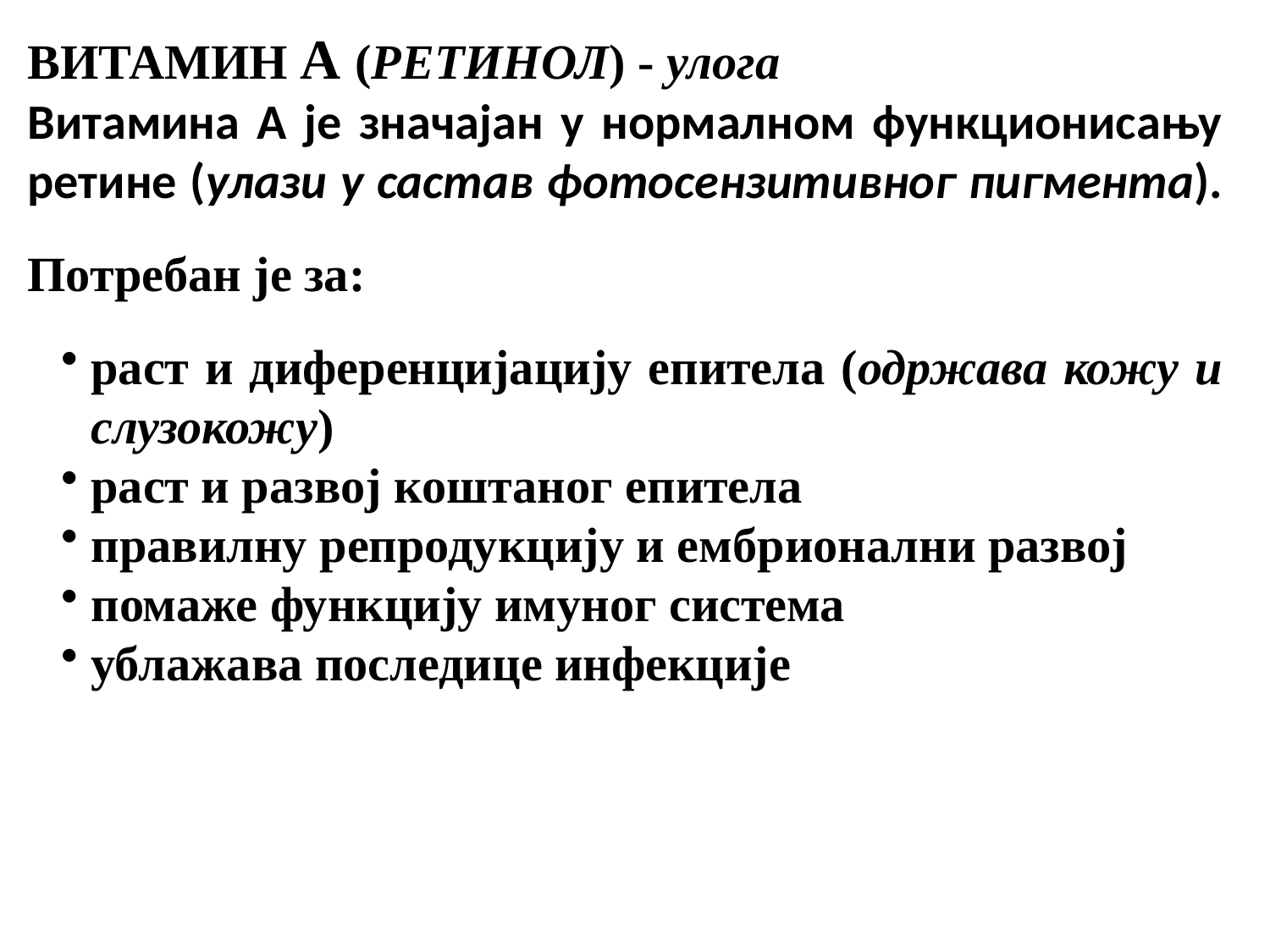

ВИТАМИН А (РЕТИНОЛ) - улога
Витамина А је значајан у нормалном функционисању ретине (улази у састав фотосензитивног пигмента).

Потребан је за:

раст и диференцијацију епитела (одржава кожу и слузокожу)
раст и развој коштаног епитела
правилну репродукцију и ембрионални развој
помаже функцију имуног система
ублажава последице инфекције